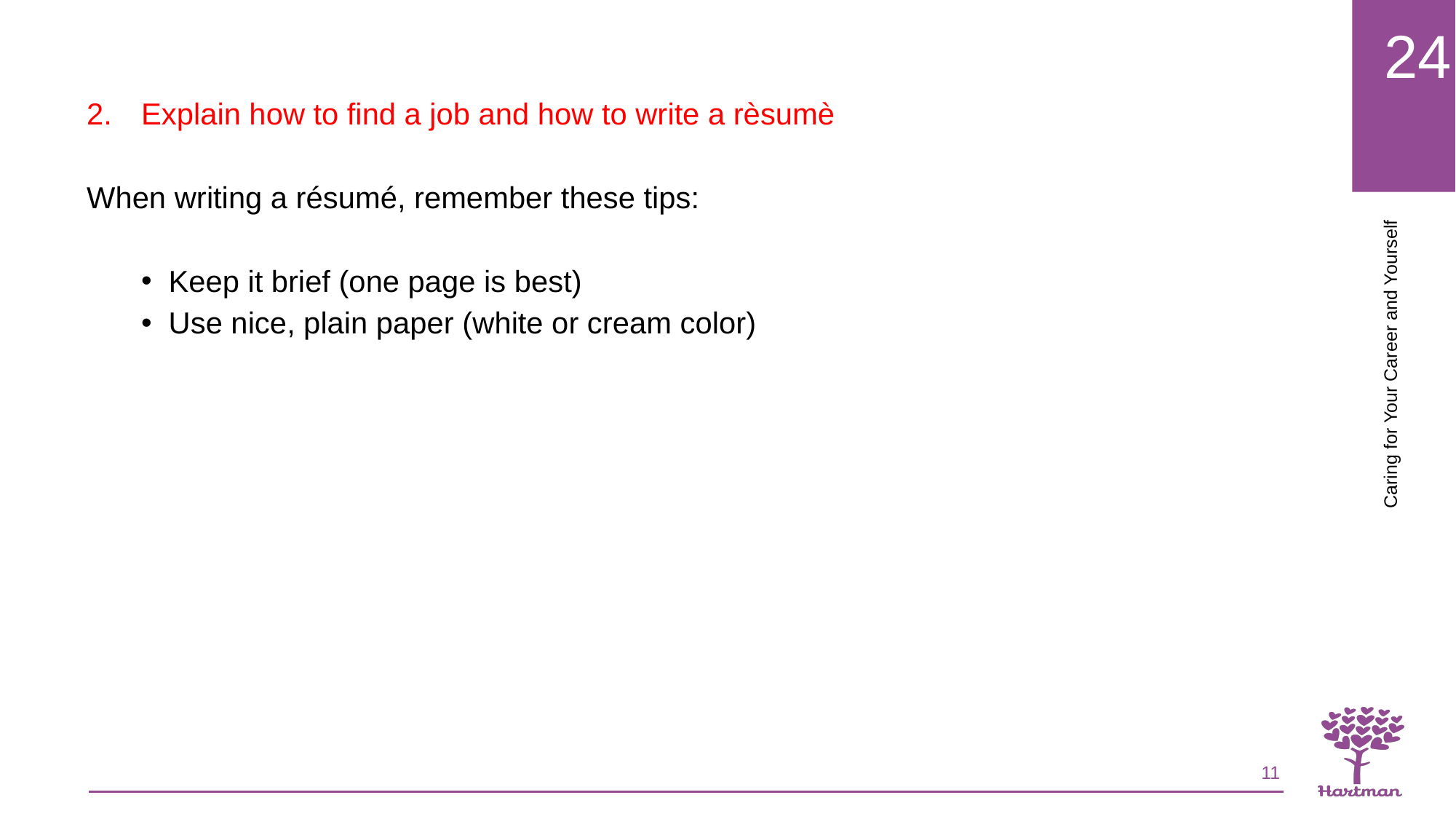

Explain how to find a job and how to write a rèsumè

When writing a résumé, remember these tips:

Keep it brief (one page is best)
Use nice, plain paper (white or cream color)

11